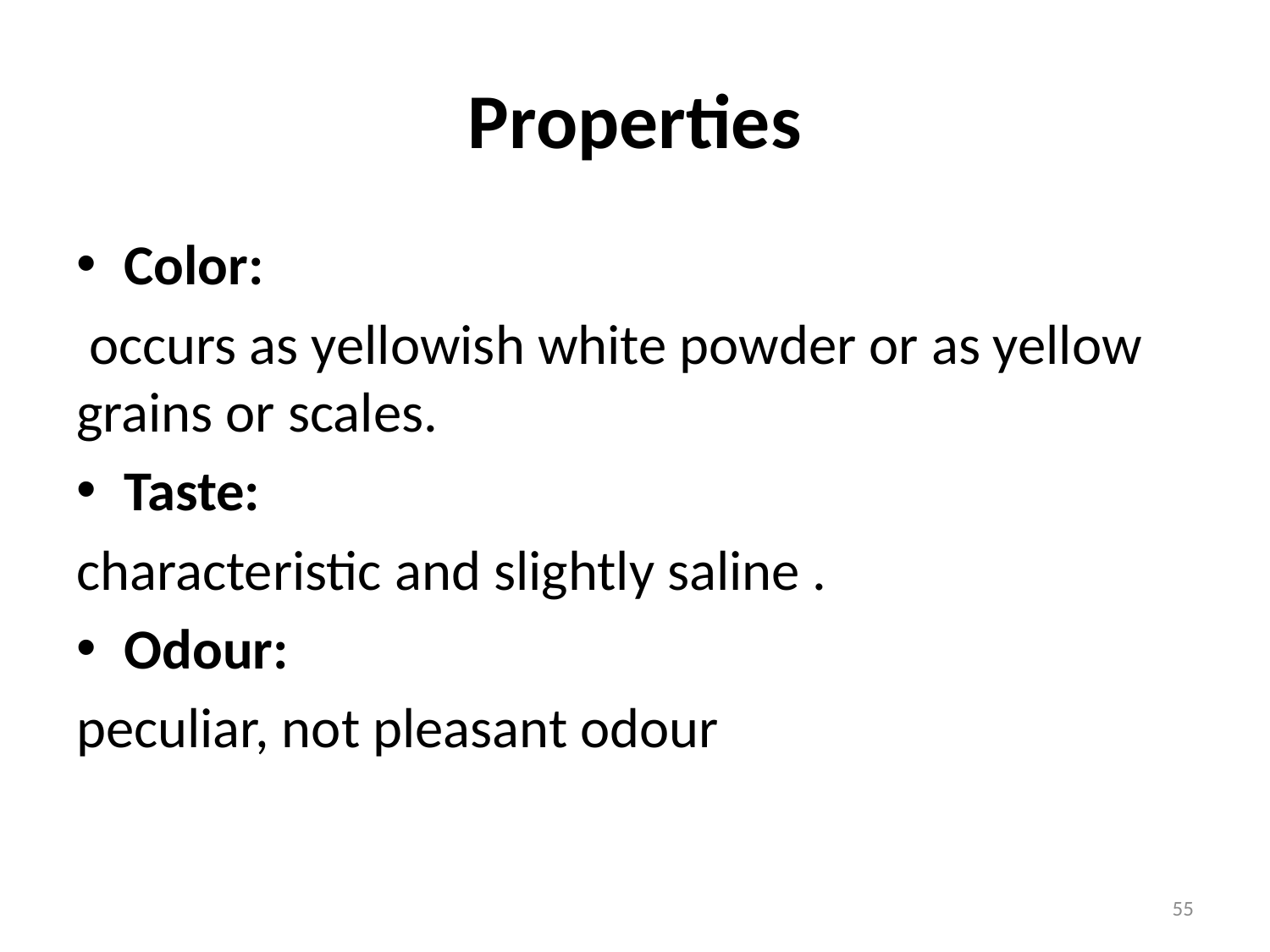

# Properties
Color:
 occurs as yellowish white powder or as yellow grains or scales.
Taste:
characteristic and slightly saline .
Odour:
peculiar, not pleasant odour

55